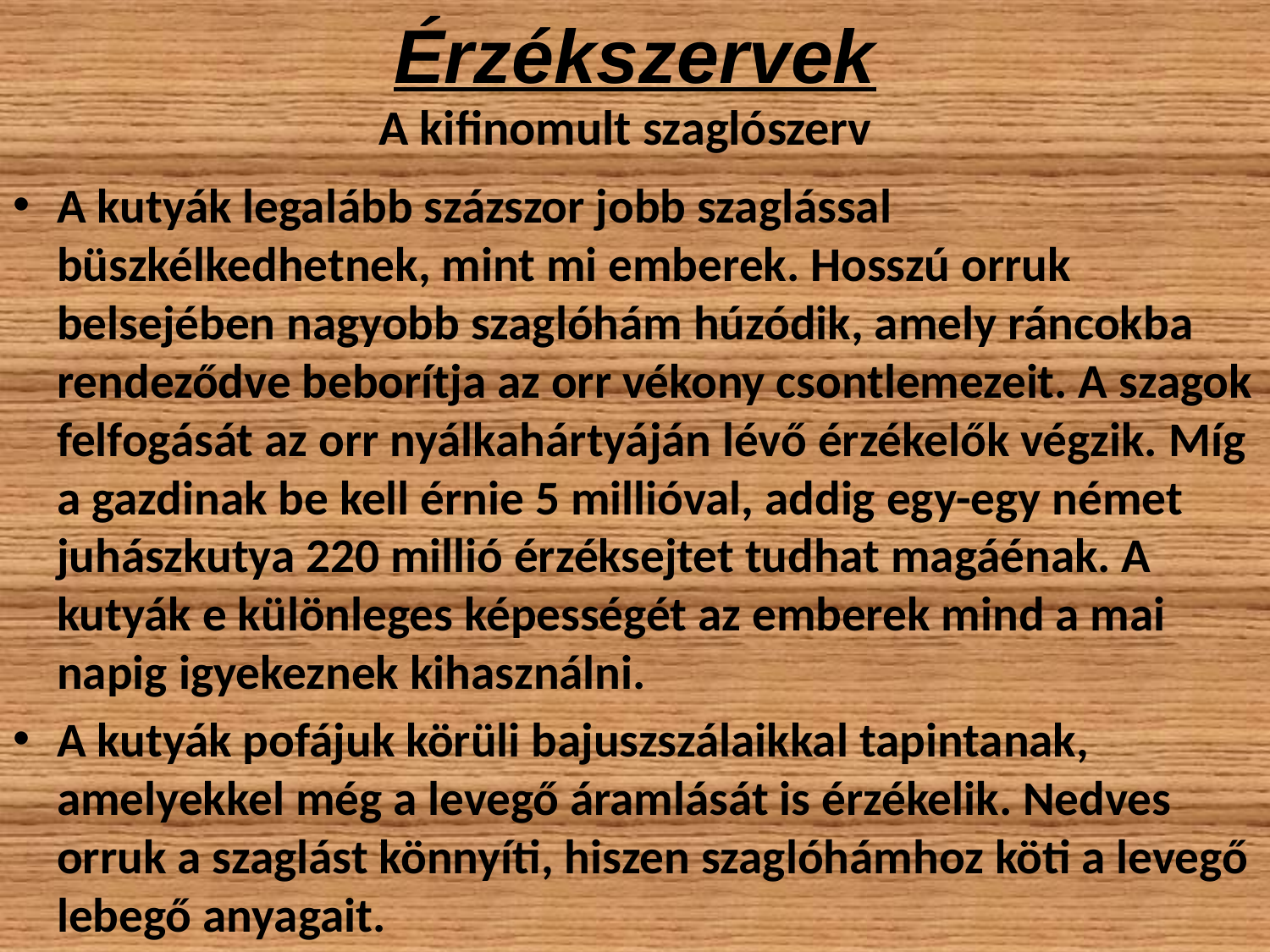

# Érzékszervek
A kifinomult szaglószerv
A kutyák legalább százszor jobb szaglással büszkélkedhetnek, mint mi emberek. Hosszú orruk belsejében nagyobb szaglóhám húzódik, amely ráncokba rendeződve beborítja az orr vékony csontlemezeit. A szagok felfogását az orr nyálkahártyáján lévő érzékelők végzik. Míg a gazdinak be kell érnie 5 millióval, addig egy-egy német juhászkutya 220 millió érzéksejtet tudhat magáénak. A kutyák e különleges képességét az emberek mind a mai napig igyekeznek kihasználni.
A kutyák pofájuk körüli bajuszszálaikkal tapintanak, amelyekkel még a levegő áramlását is érzékelik. Nedves orruk a szaglást könnyíti, hiszen szaglóhámhoz köti a levegő lebegő anyagait.